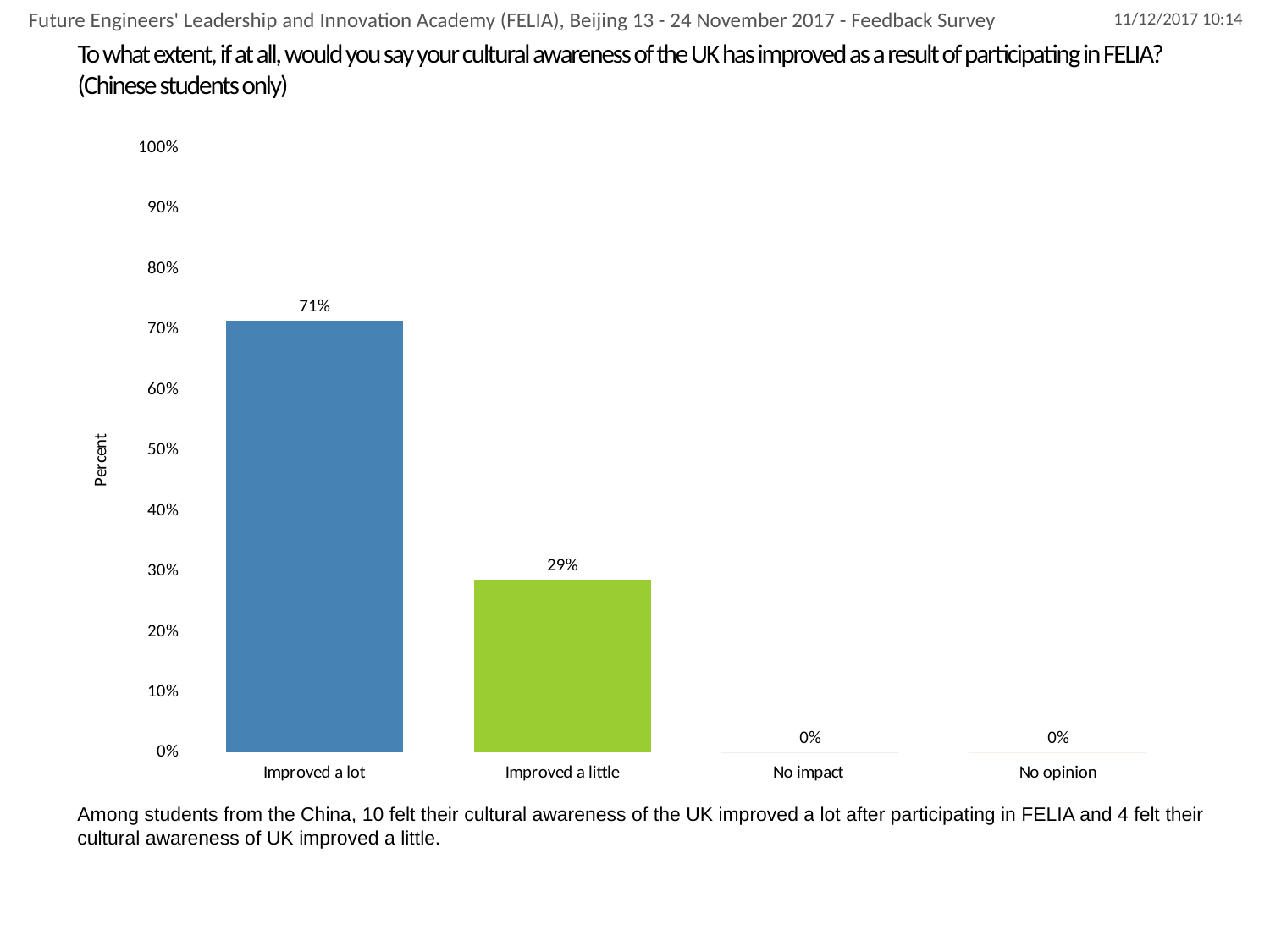

Future Engineers' Leadership and Innovation Academy (FELIA), Beijing 13 - 24 November 2017 - Feedback Survey
# To what extent, if at all, would you say your cultural awareness of the UK has improved as a result of participating in FELIA? (Chinese students only)

### Chart

| Category | To what extent, if at all, would you say your cultural awareness of the UK has improved as a result of participating in FELIA? |
|---|---|
| Improved a lot | 0.7142857142857143 |
| Improved a little | 0.2857142857142857 |
| No impact  | 0.0 |
| No opinion | 0.0 |
Among students from the China, 10 felt their cultural awareness of the UK improved a lot after participating in FELIA and 4 felt their cultural awareness of UK improved a little.